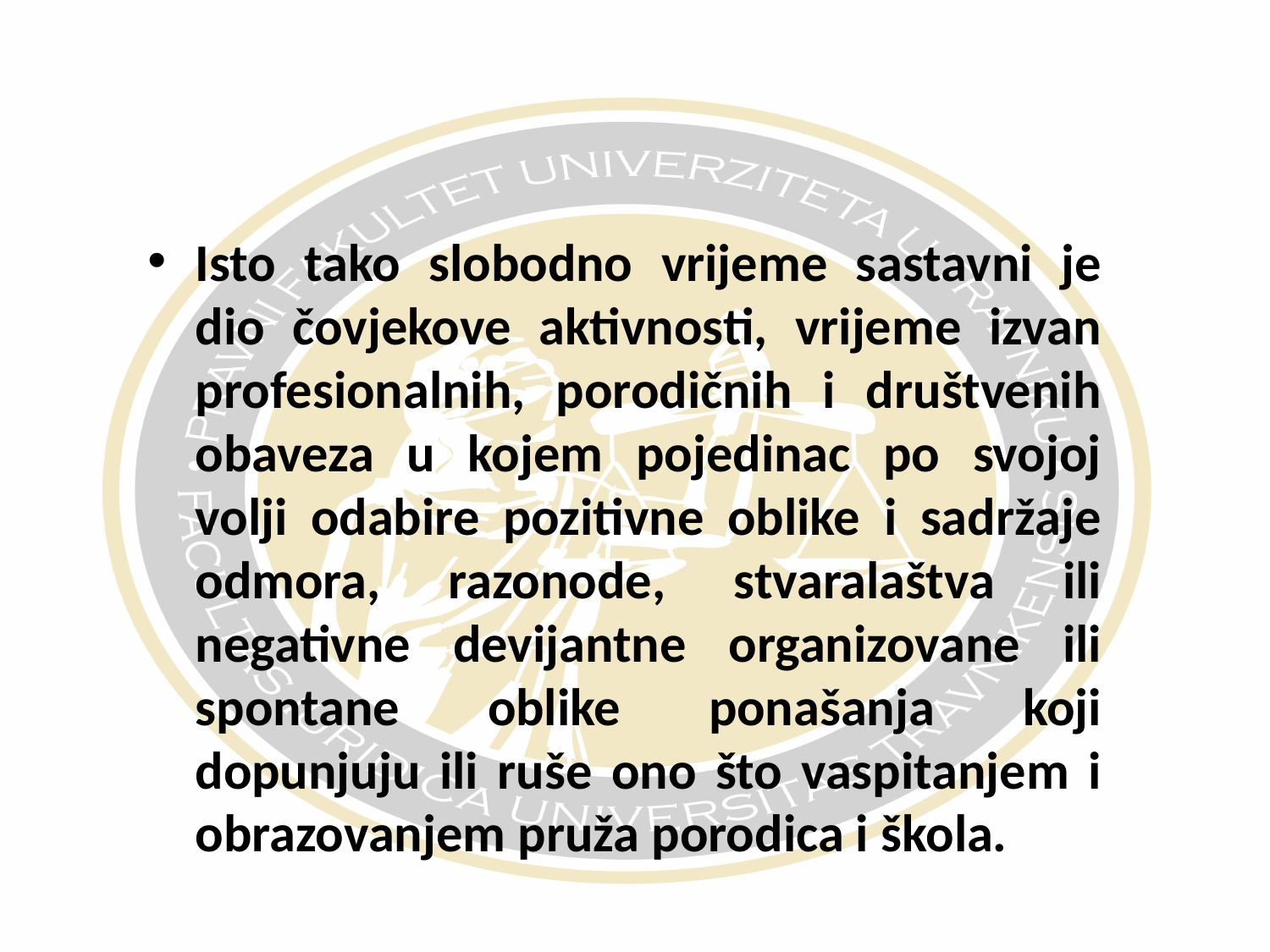

#
Isto tako slobodno vrijeme sastavni je dio čovjekove aktivnosti, vrijeme izvan profesionalnih, porodičnih i društvenih obaveza u kojem pojedinac po svojoj volji odabire pozitivne oblike i sadržaje odmora, razonode, stvaralaštva ili negativne devijantne organizovane ili spontane oblike ponašanja koji dopunjuju ili ruše ono što vaspitanjem i obrazovanjem pruža porodica i škola.